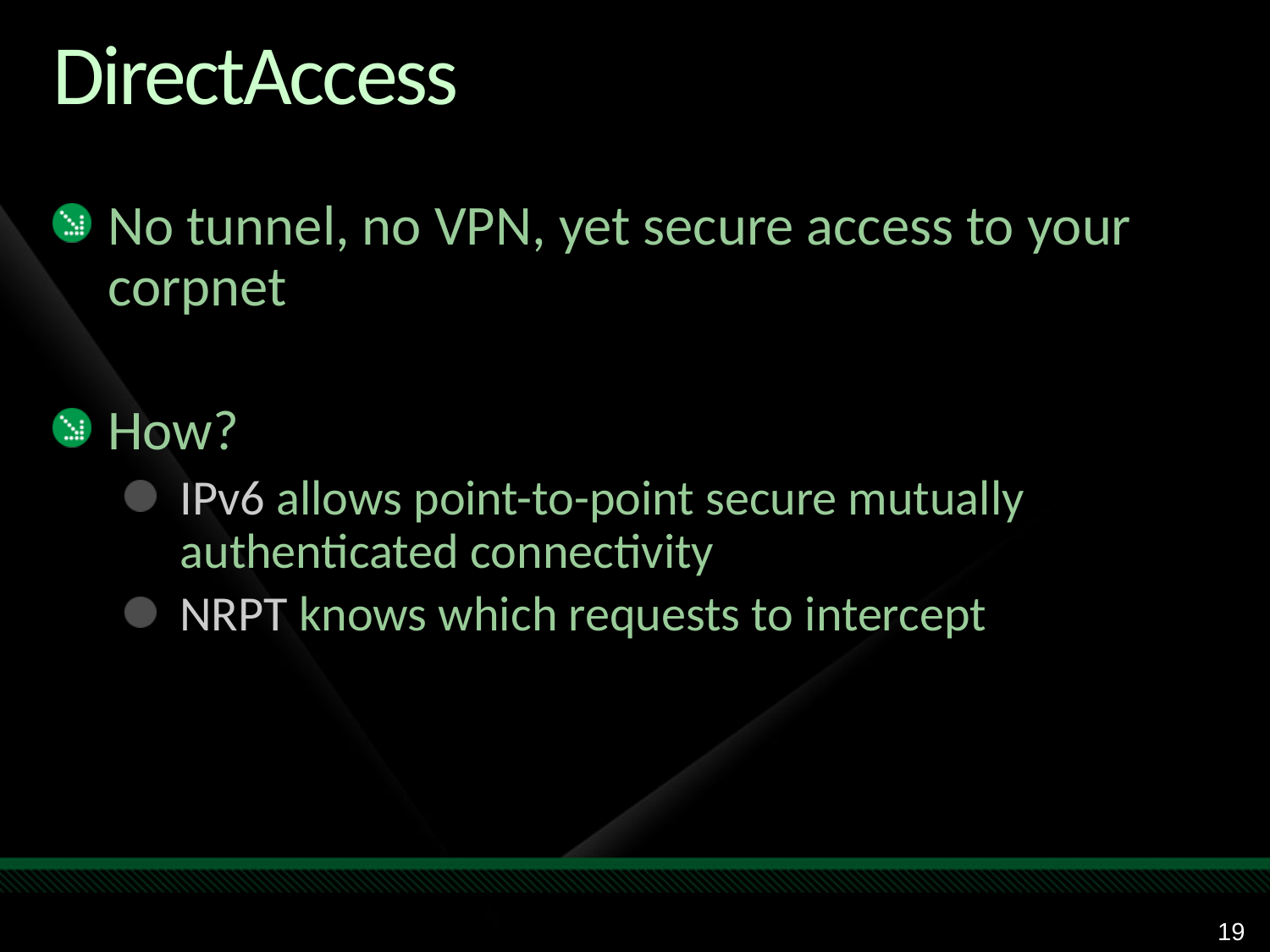

# DirectAccess
No tunnel, no VPN, yet secure access to your corpnet

How?
IPv6 allows point-to-point secure mutually authenticated connectivity
NRPT knows which requests to intercept